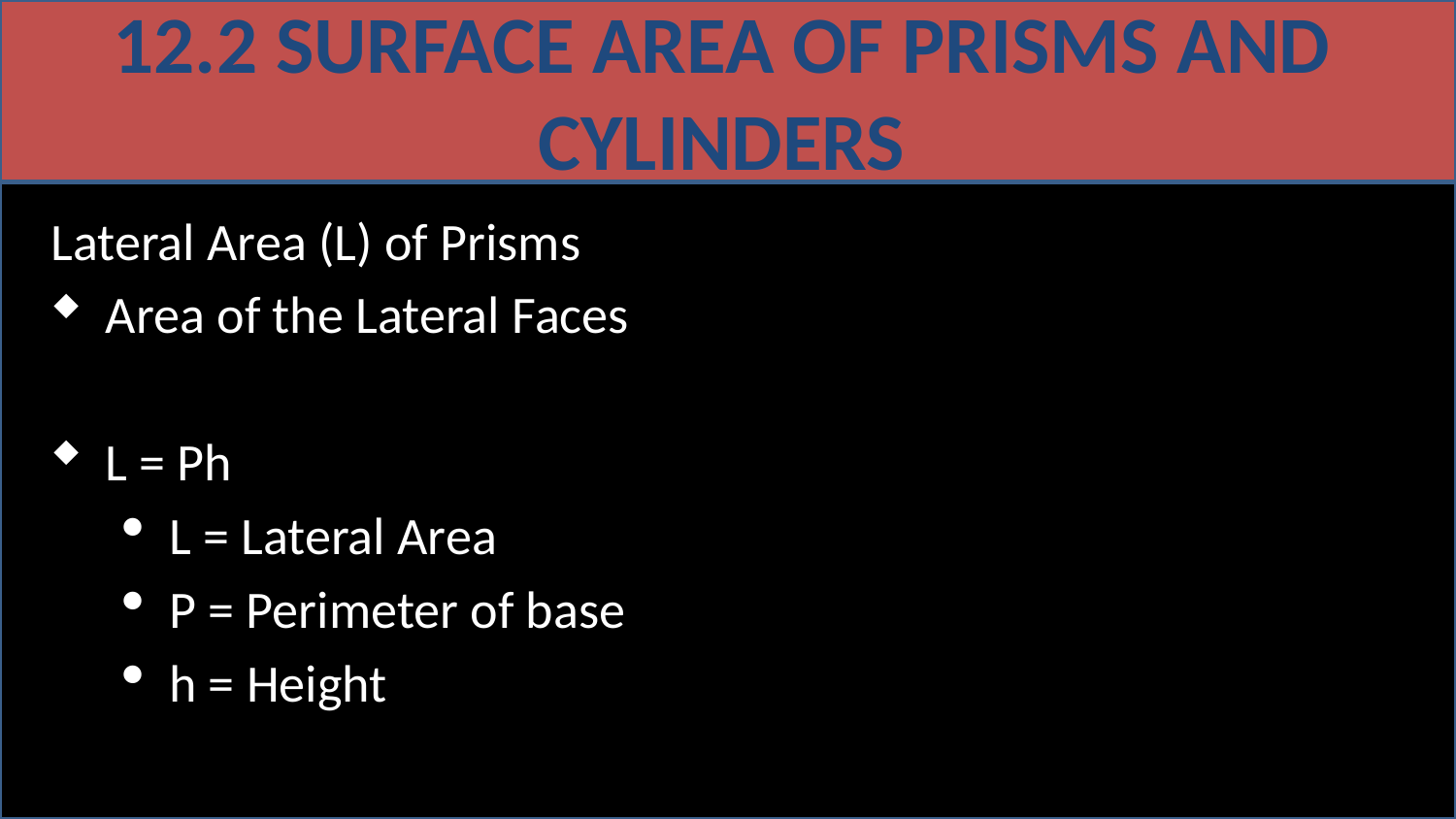

# 12.2 Surface Area of Prisms and Cylinders
Lateral Area (L) of Prisms
Area of the Lateral Faces

L = Ph
L = Lateral Area
P = Perimeter of base
h = Height